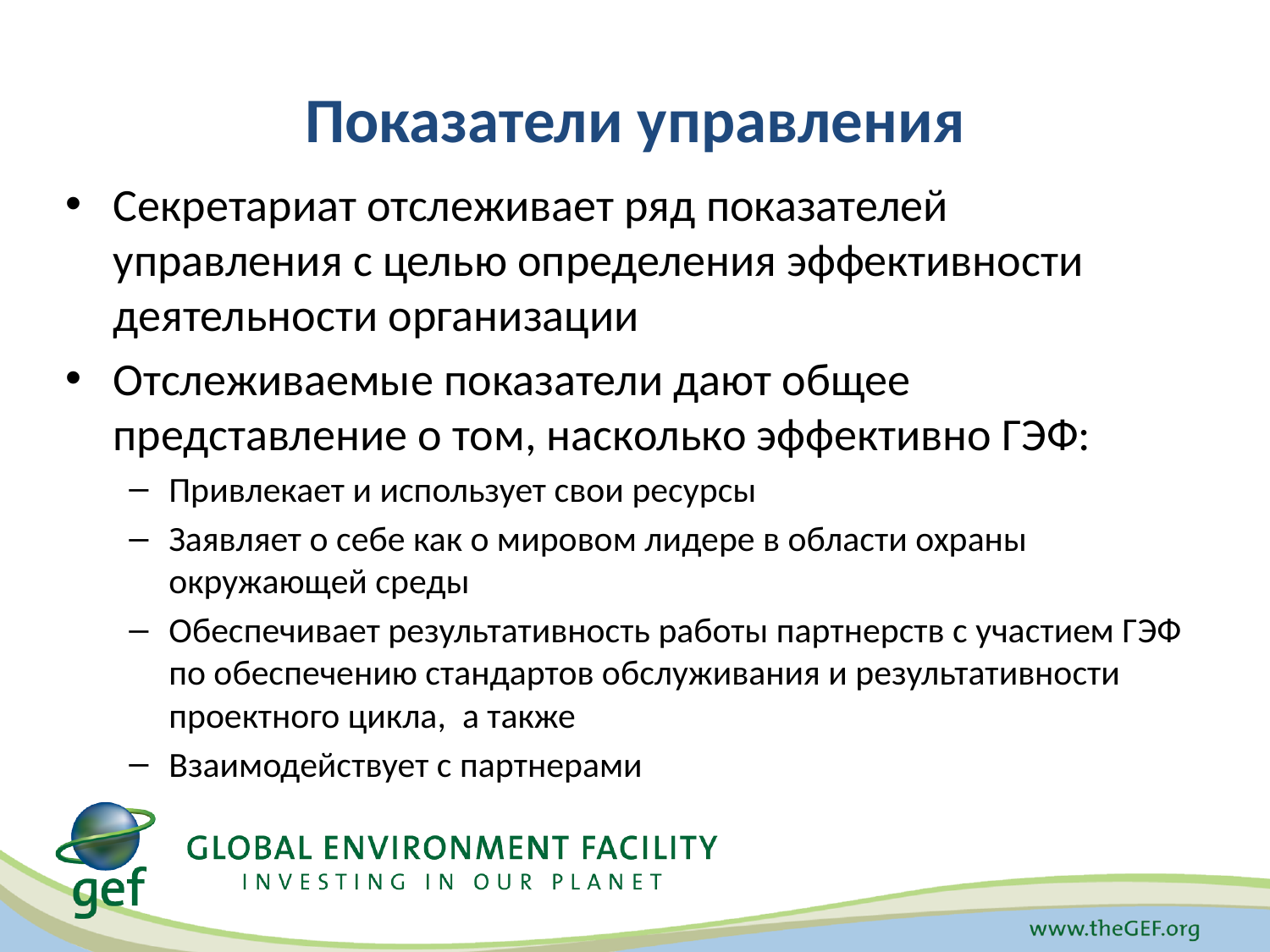

# Показатели управления
Секретариат отслеживает ряд показателей управления с целью определения эффективности деятельности организации
Отслеживаемые показатели дают общее представление о том, насколько эффективно ГЭФ:
Привлекает и использует свои ресурсы
Заявляет о себе как о мировом лидере в области охраны окружающей среды
Обеспечивает результативность работы партнерств с участием ГЭФ по обеспечению стандартов обслуживания и результативности проектного цикла,  а также
Взаимодействует с партнерами